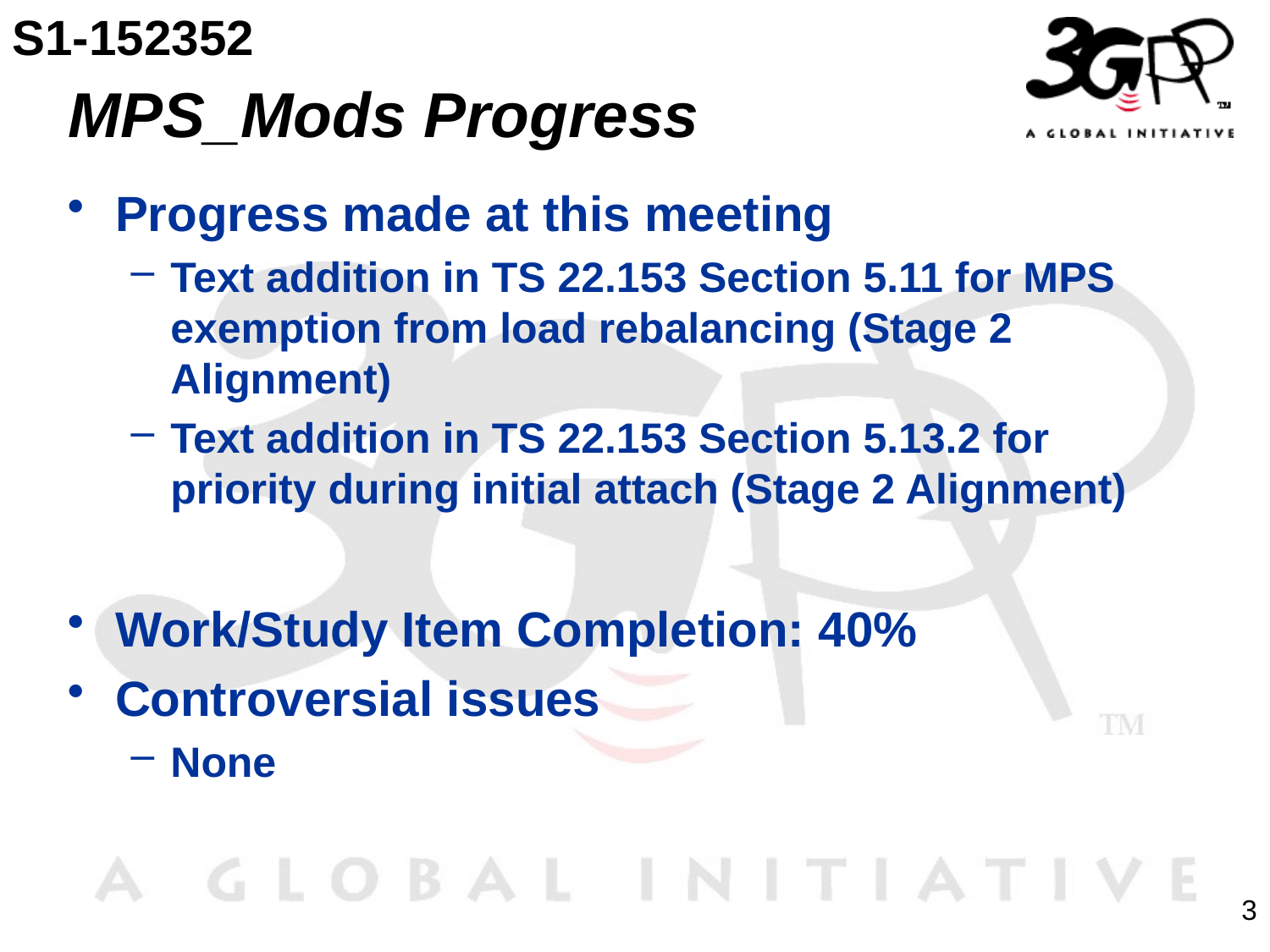

S1-152352
# MPS_Mods Progress
Progress made at this meeting
Text addition in TS 22.153 Section 5.11 for MPS exemption from load rebalancing (Stage 2 Alignment)
Text addition in TS 22.153 Section 5.13.2 for priority during initial attach (Stage 2 Alignment)

Work/Study Item Completion: 40%
Controversial issues
None
3